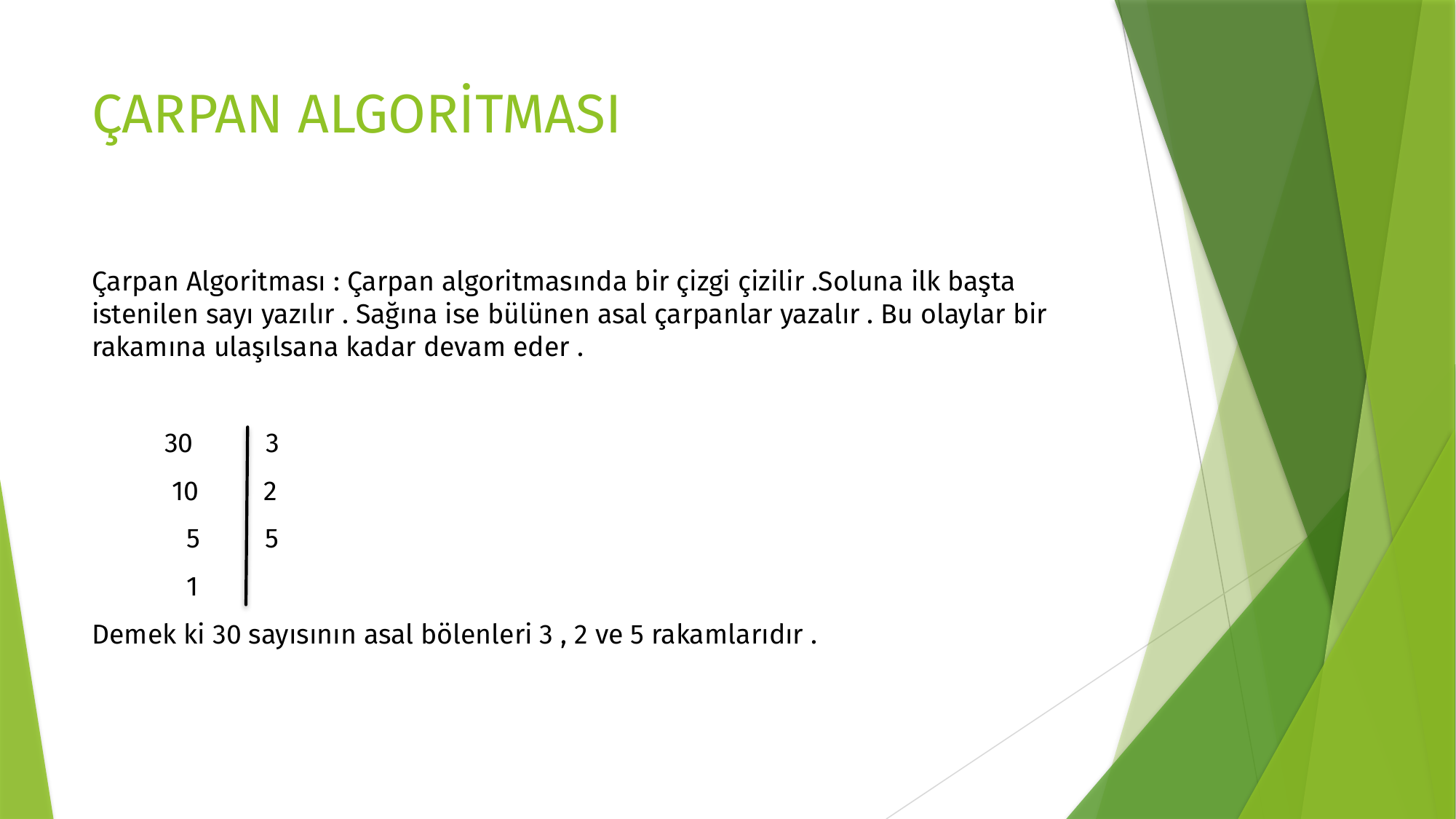

# ÇARPAN ALGORİTMASI
Çarpan Algoritması : Çarpan algoritmasında bir çizgi çizilir .Soluna ilk başta istenilen sayı yazılır . Sağına ise bülünen asal çarpanlar yazalır . Bu olaylar bir rakamına ulaşılsana kadar devam eder .

          30          3
           10         2
             5         5
             1
Demek ki 30 sayısının asal bölenleri 3 , 2 ve 5 rakamlarıdır .